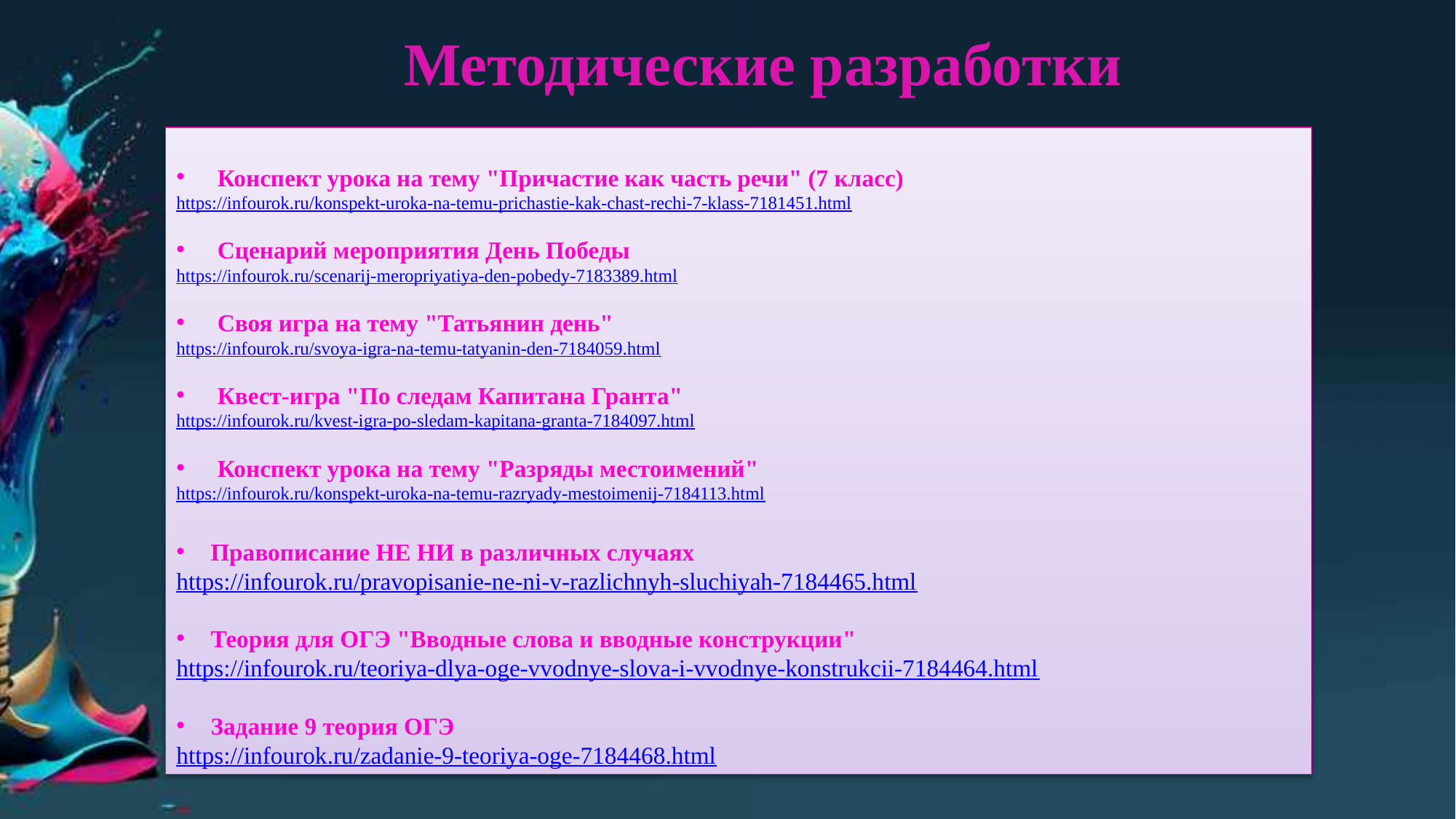

Методические разработки

Конспект урока на тему "Причастие как часть речи" (7 класс)
https://infourok.ru/konspekt-uroka-na-temu-prichastie-kak-chast-rechi-7-klass-7181451.html

Сценарий мероприятия День Победы
https://infourok.ru/scenarij-meropriyatiya-den-pobedy-7183389.html

Своя игра на тему "Татьянин день"
https://infourok.ru/svoya-igra-na-temu-tatyanin-den-7184059.html

Квест-игра "По следам Капитана Гранта"
https://infourok.ru/kvest-igra-po-sledam-kapitana-granta-7184097.html

Конспект урока на тему "Разряды местоимений"
https://infourok.ru/konspekt-uroka-na-temu-razryady-mestoimenij-7184113.html

Правописание НЕ НИ в различных случаях
https://infourok.ru/pravopisanie-ne-ni-v-razlichnyh-sluchiyah-7184465.html

Теория для ОГЭ "Вводные слова и вводные конструкции"
https://infourok.ru/teoriya-dlya-oge-vvodnye-slova-i-vvodnye-konstrukcii-7184464.html

Задание 9 теория ОГЭ
https://infourok.ru/zadanie-9-teoriya-oge-7184468.html